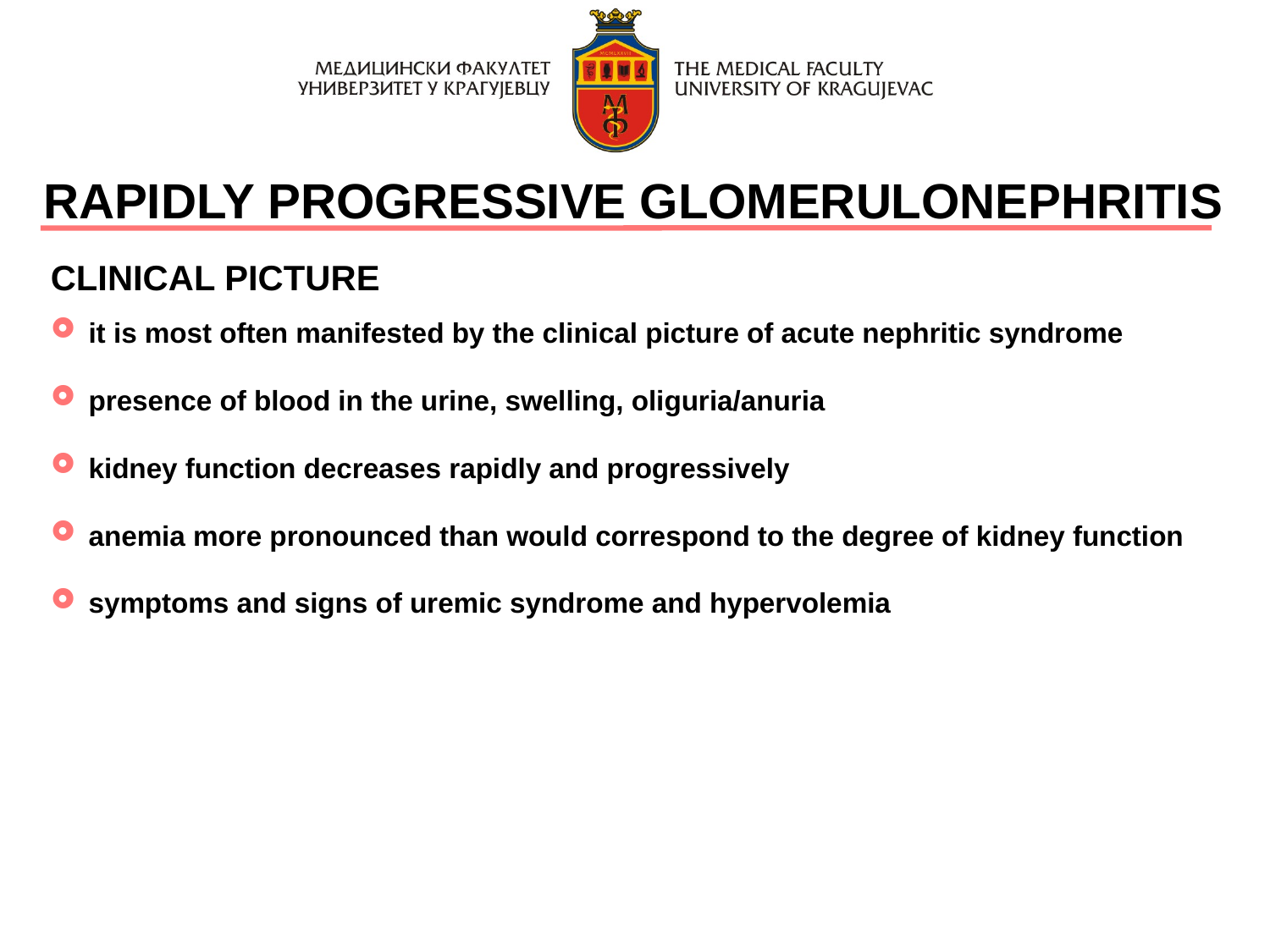

RAPIDLY PROGRESSIVE GLOMERULONEPHRITIS
CLINICAL PICTURE

 it is most often manifested by the clinical picture of acute nephritic syndrome

 presence of blood in the urine, swelling, oliguria/anuria

 kidney function decreases rapidly and progressively

 anemia more pronounced than would correspond to the degree of kidney function

 symptoms and signs of uremic syndrome and hypervolemia